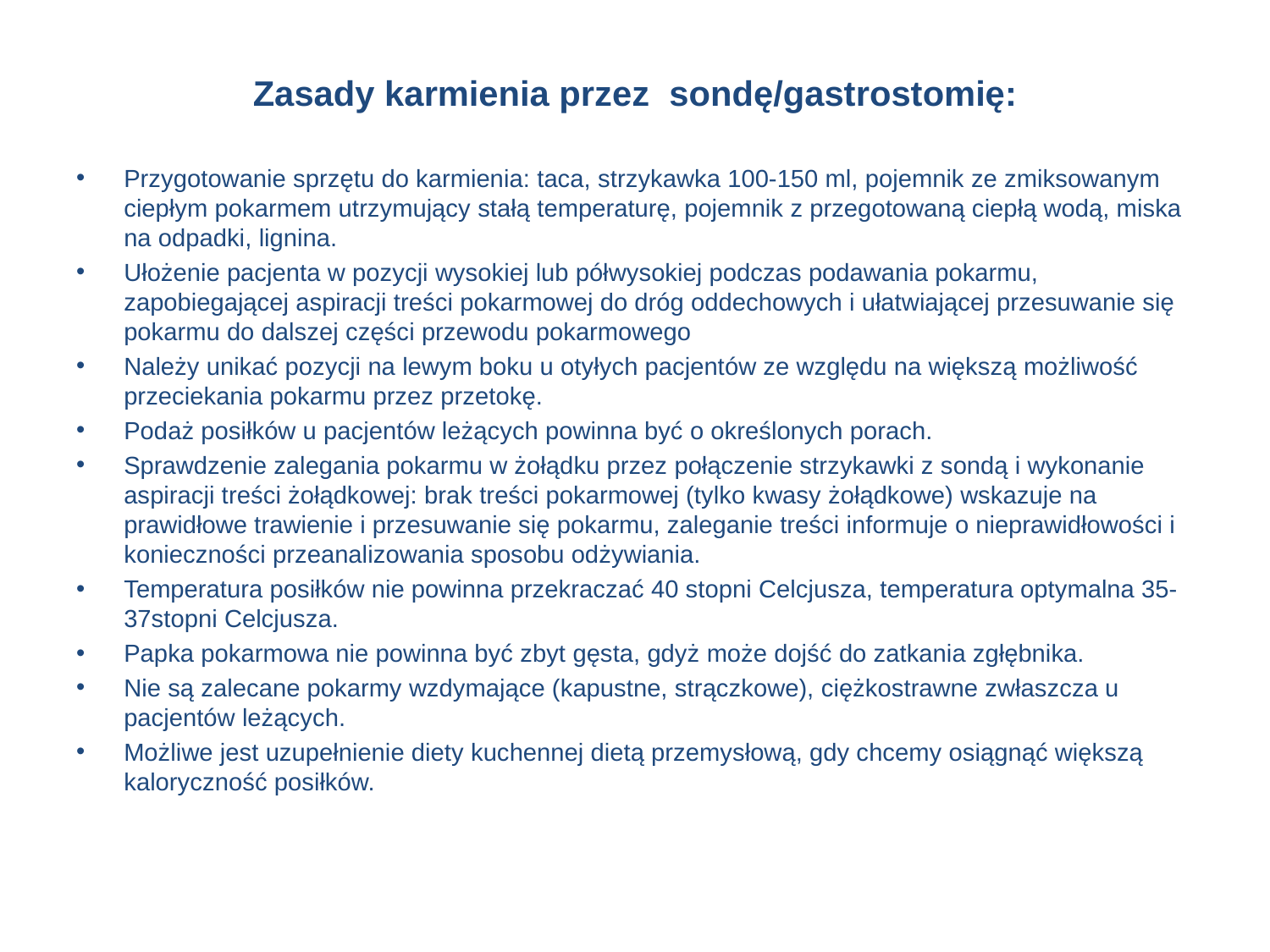

# Zasady karmienia przez  sondę/gastrostomię:
Przygotowanie sprzętu do karmienia: taca, strzykawka 100-150 ml, pojemnik ze zmiksowanym ciepłym pokarmem utrzymujący stałą temperaturę, pojemnik z przegotowaną ciepłą wodą, miska na odpadki, lignina.
Ułożenie pacjenta w pozycji wysokiej lub półwysokiej podczas podawania pokarmu, zapobiegającej aspiracji treści pokarmowej do dróg oddechowych i ułatwiającej przesuwanie się pokarmu do dalszej części przewodu pokarmowego
Należy unikać pozycji na lewym boku u otyłych pacjentów ze względu na większą możliwość przeciekania pokarmu przez przetokę.
Podaż posiłków u pacjentów leżących powinna być o określonych porach.
Sprawdzenie zalegania pokarmu w żołądku przez połączenie strzykawki z sondą i wykonanie aspiracji treści żołądkowej: brak treści pokarmowej (tylko kwasy żołądkowe) wskazuje na prawidłowe trawienie i przesuwanie się pokarmu, zaleganie treści informuje o nieprawidłowości i konieczności przeanalizowania sposobu odżywiania.
Temperatura posiłków nie powinna przekraczać 40 stopni Celcjusza, temperatura optymalna 35-37stopni Celcjusza.
Papka pokarmowa nie powinna być zbyt gęsta, gdyż może dojść do zatkania zgłębnika.
Nie są zalecane pokarmy wzdymające (kapustne, strączkowe), ciężkostrawne zwłaszcza u pacjentów leżących.
Możliwe jest uzupełnienie diety kuchennej dietą przemysłową, gdy chcemy osiągnąć większą kaloryczność posiłków.